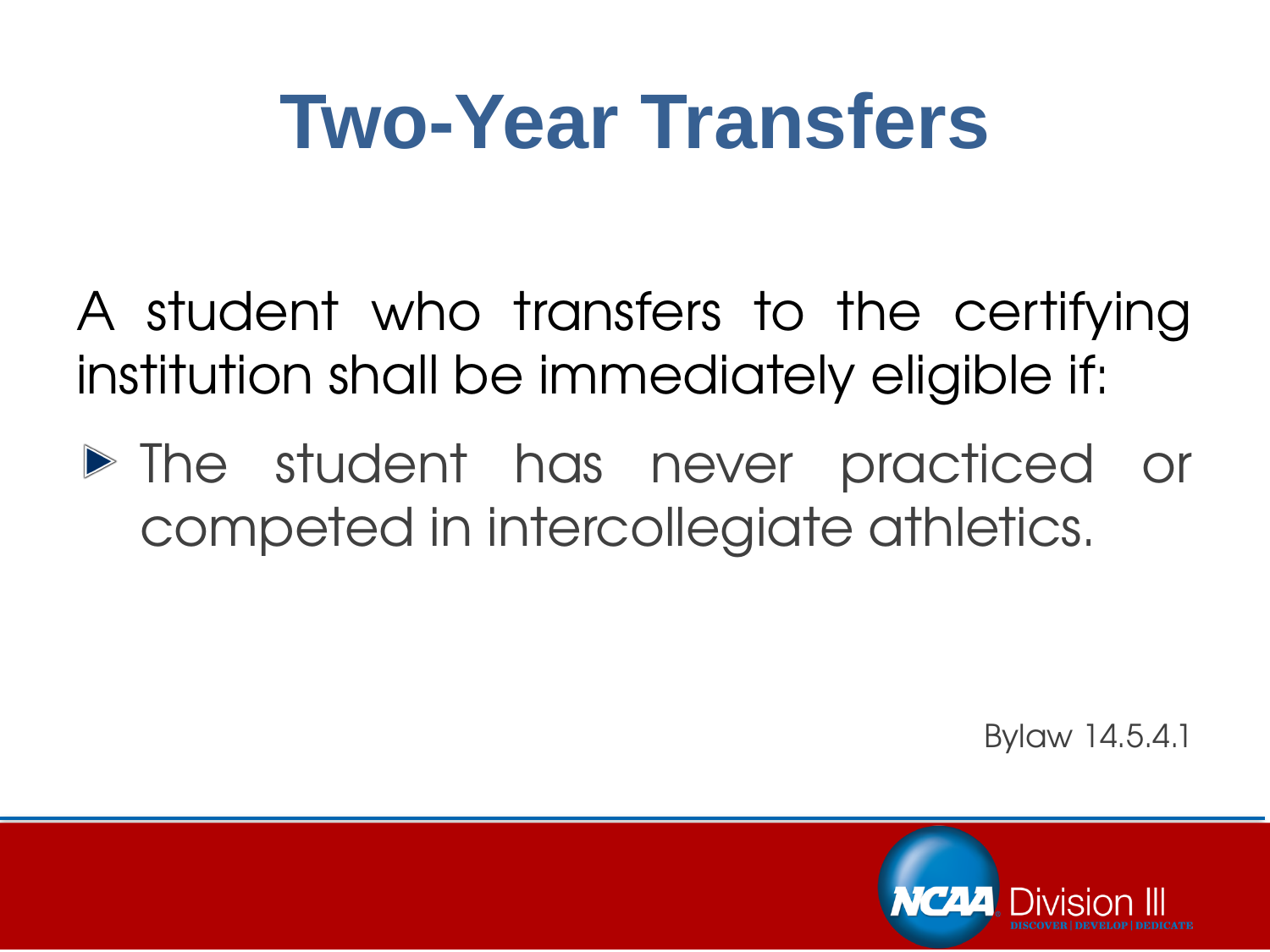

# Two-Year Transfers
A student who transfers to the certifying institution shall be immediately eligible if:

The student has never practiced or competed in intercollegiate athletics.

Bylaw 14.5.4.1